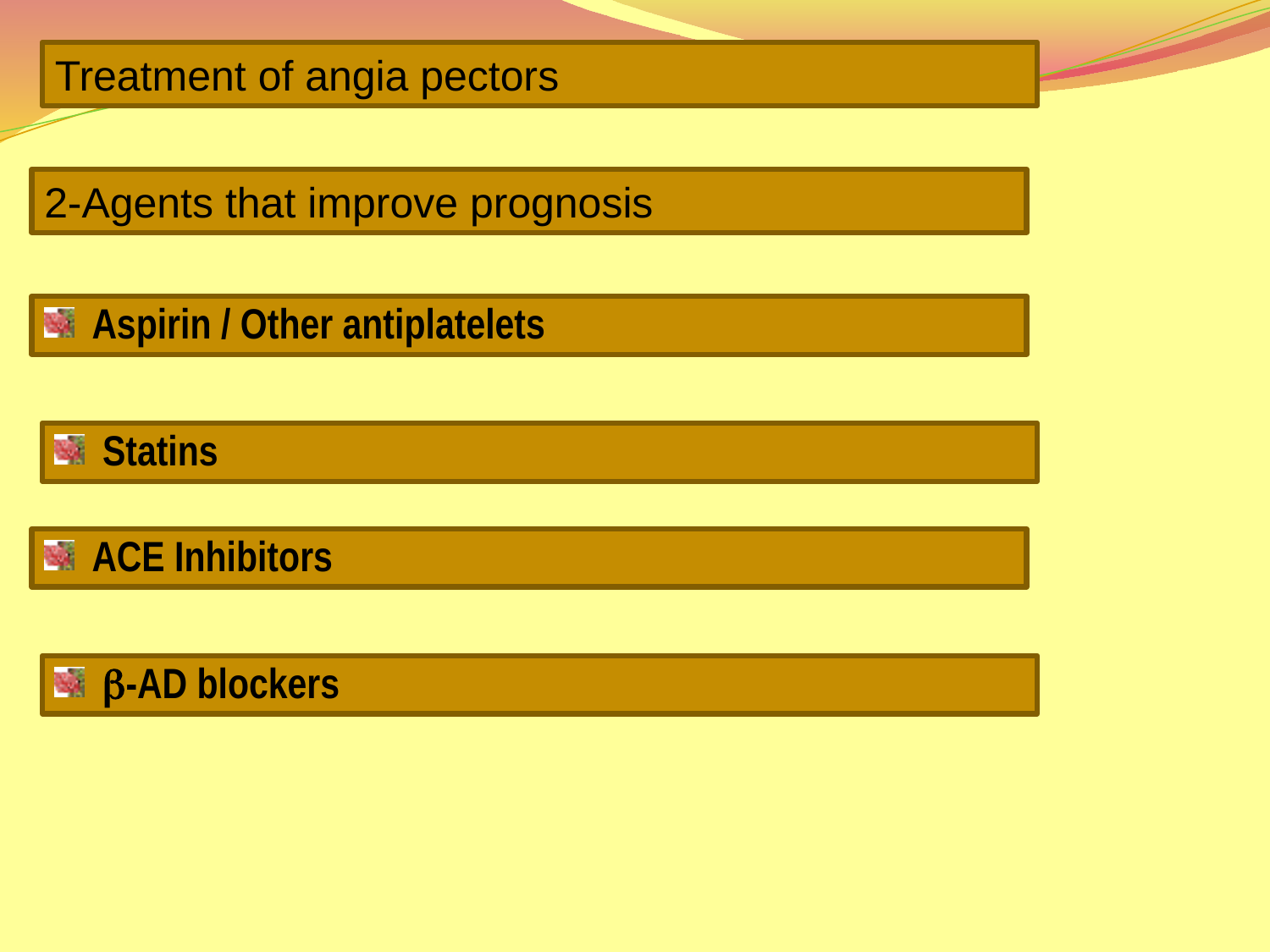

Treatment of angia pectors
2-Agents that improve prognosis
Aspirin / Other antiplatelets
Statins
ACE Inhibitors
β-AD blockers